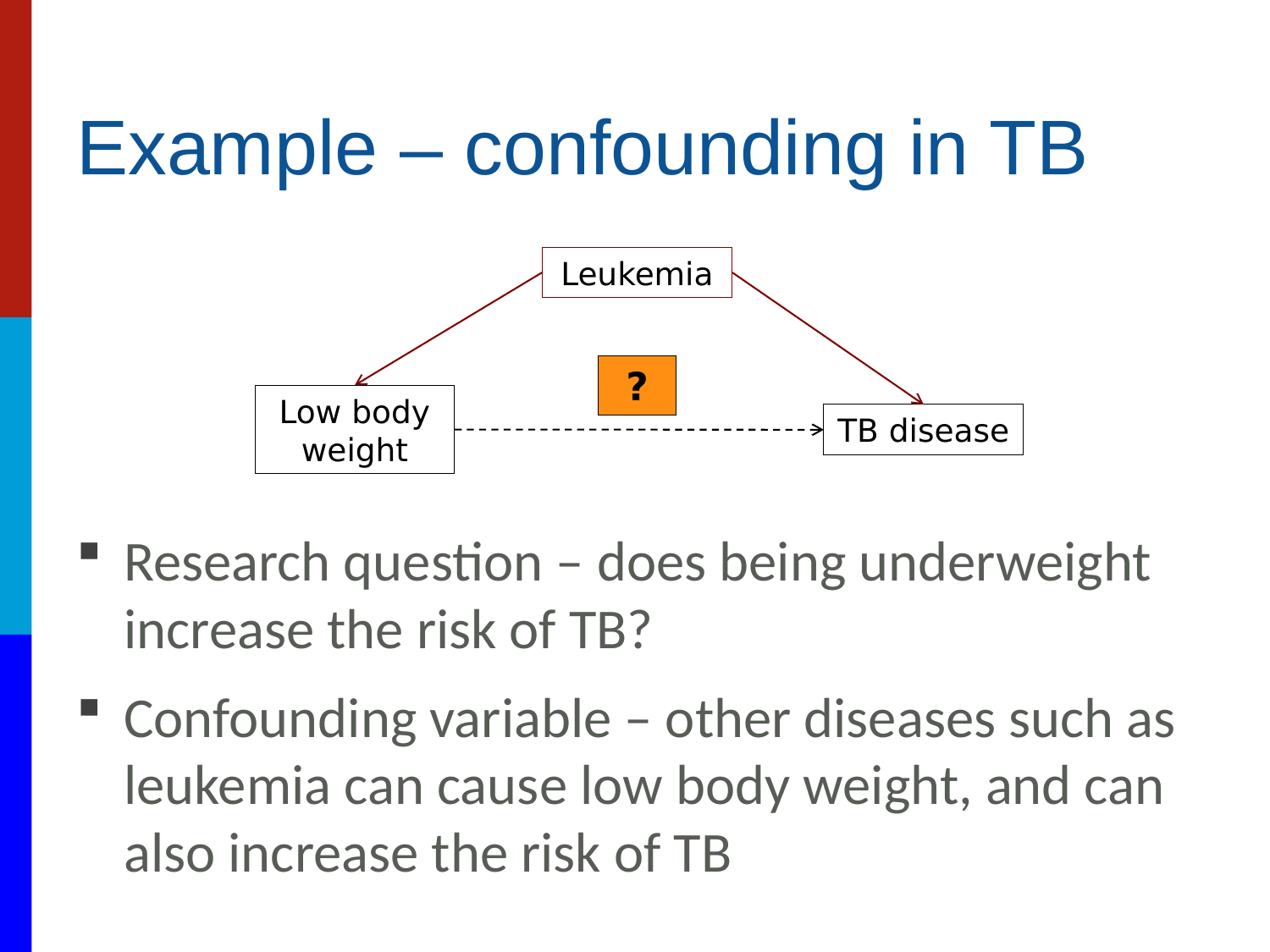

# Example – confounding in TB
Leukemia
?
Low body weight
TB disease
Research question – does being underweight increase the risk of TB?
Confounding variable – other diseases such as leukemia can cause low body weight, and can also increase the risk of TB